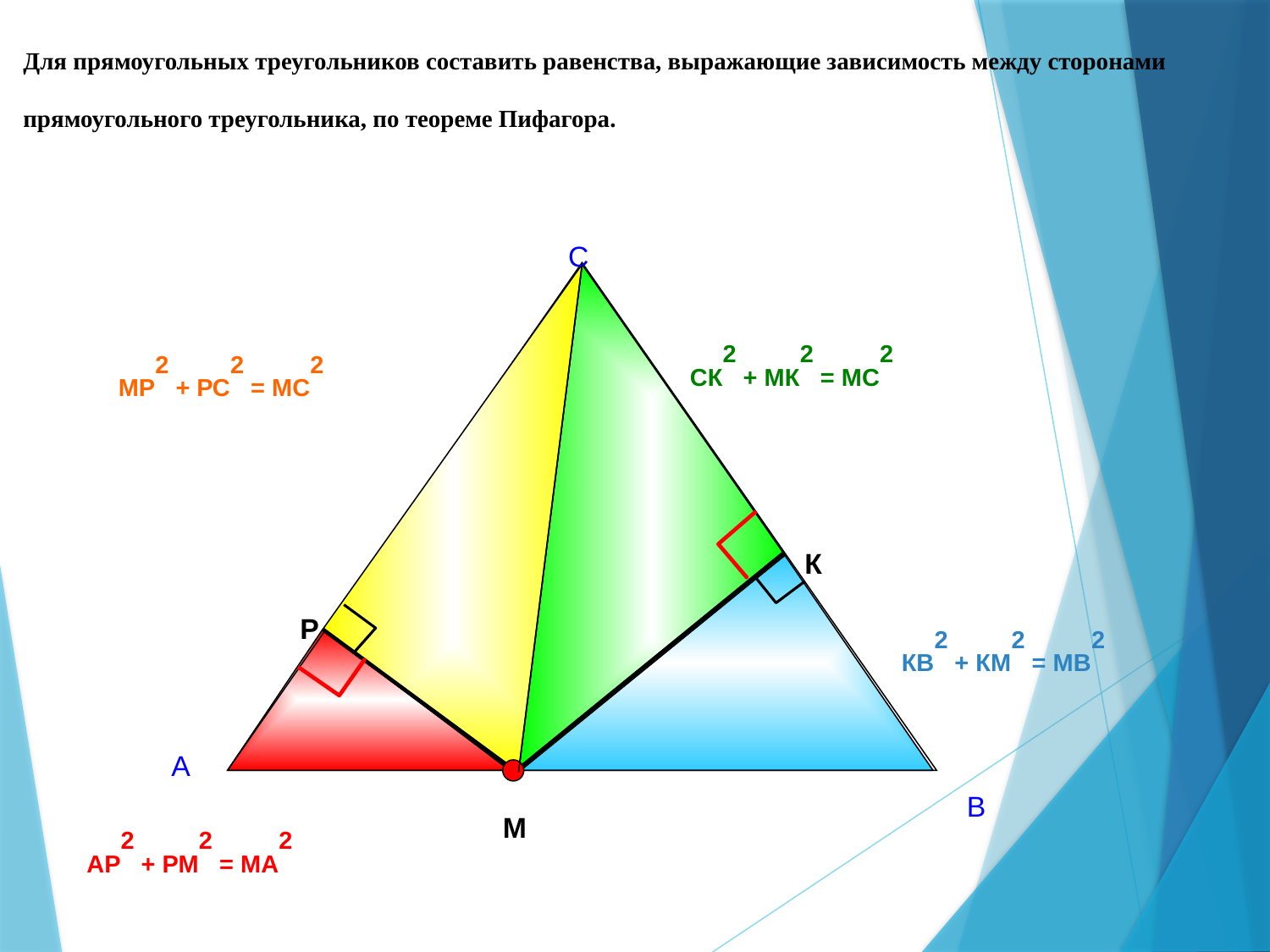

Для прямоугольных треугольников составить равенства, выражающие зависимость между сторонами прямоугольного треугольника, по теореме Пифагора.
С

СК2 + МК2 = МС2
МР2 + РС2 = МС2
К

Р

КВ2 + КМ2 = МВ2

А
В

М
АР2 + РМ2 = МА2